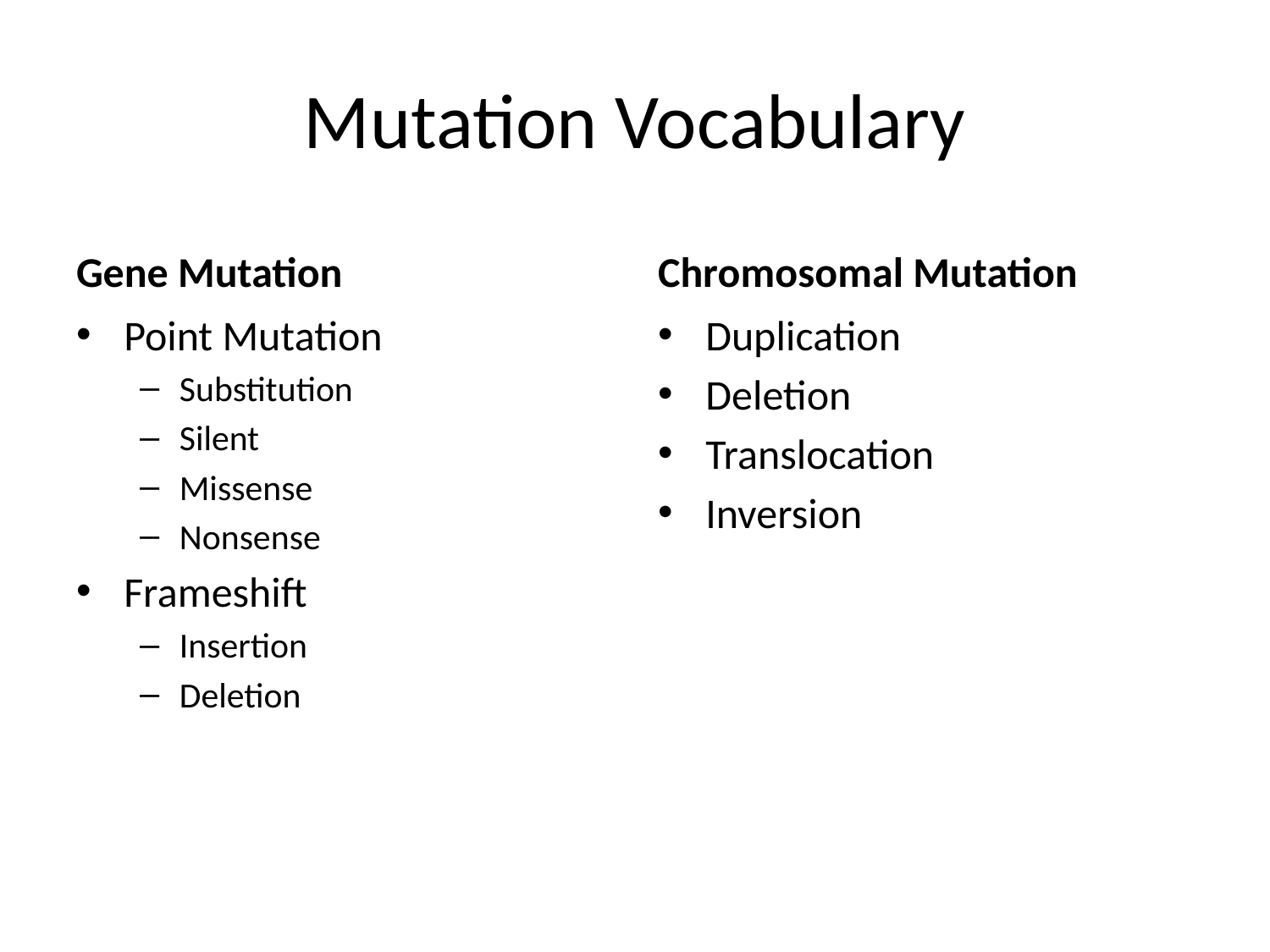

# Mutation Vocabulary
Gene Mutation
Chromosomal Mutation
Point Mutation
Substitution
Silent
Missense
Nonsense
Frameshift
Insertion
Deletion
Duplication
Deletion
Translocation
Inversion